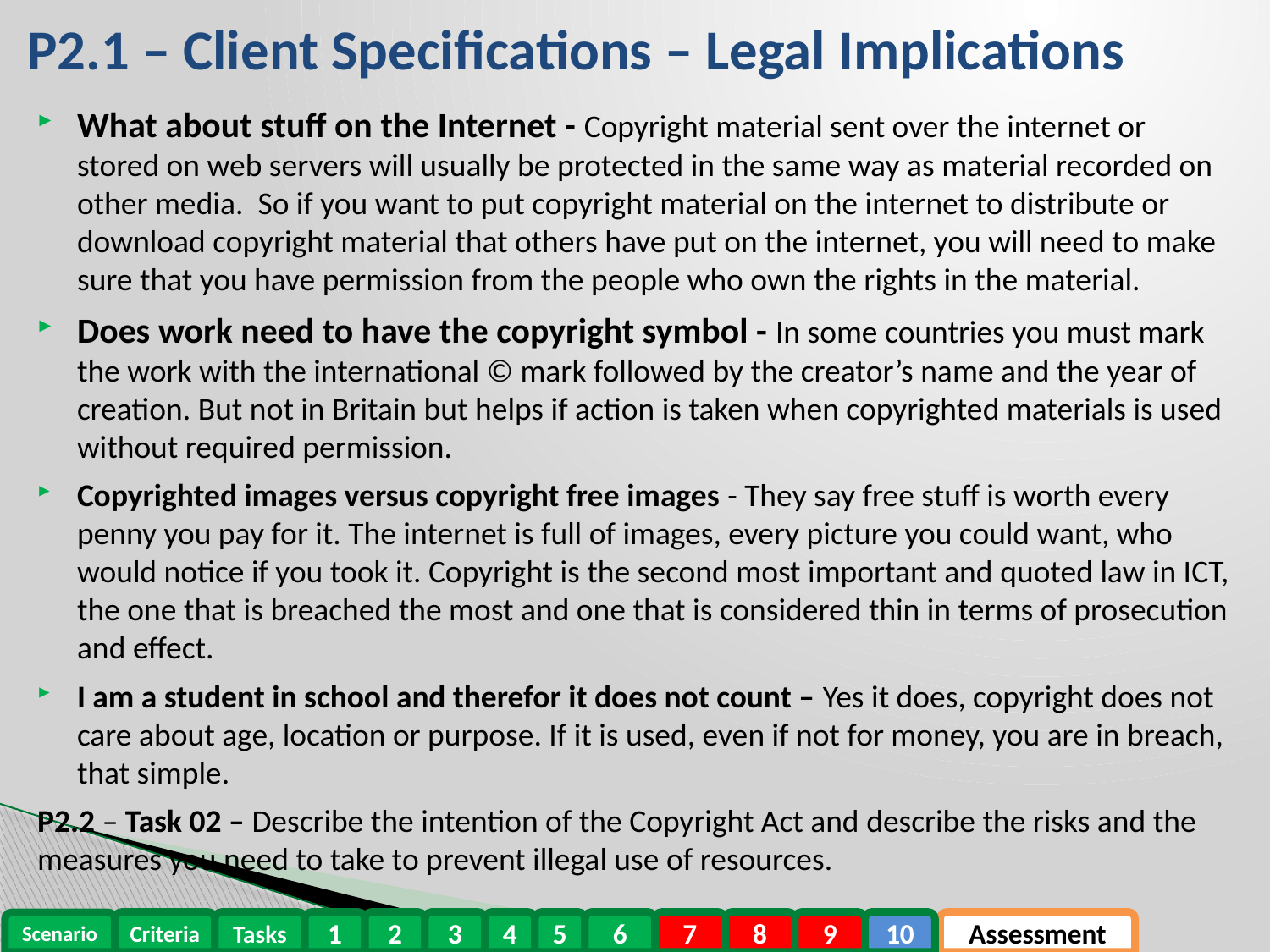

P2.1 – Client Specifications – Legal Implications
What about stuff on the Internet - Copyright material sent over the internet or stored on web servers will usually be protected in the same way as material recorded on other media.  So if you want to put copyright material on the internet to distribute or download copyright material that others have put on the internet, you will need to make sure that you have permission from the people who own the rights in the material.
Does work need to have the copyright symbol - In some countries you must mark the work with the international © mark followed by the creator’s name and the year of creation. But not in Britain but helps if action is taken when copyrighted materials is used without required permission.
Copyrighted images versus copyright free images - They say free stuff is worth every penny you pay for it. The internet is full of images, every picture you could want, who would notice if you took it. Copyright is the second most important and quoted law in ICT, the one that is breached the most and one that is considered thin in terms of prosecution and effect.
I am a student in school and therefor it does not count – Yes it does, copyright does not care about age, location or purpose. If it is used, even if not for money, you are in breach, that simple.
P2.2 – Task 02 – Describe the intention of the Copyright Act and describe the risks and the measures you need to take to prevent illegal use of resources.